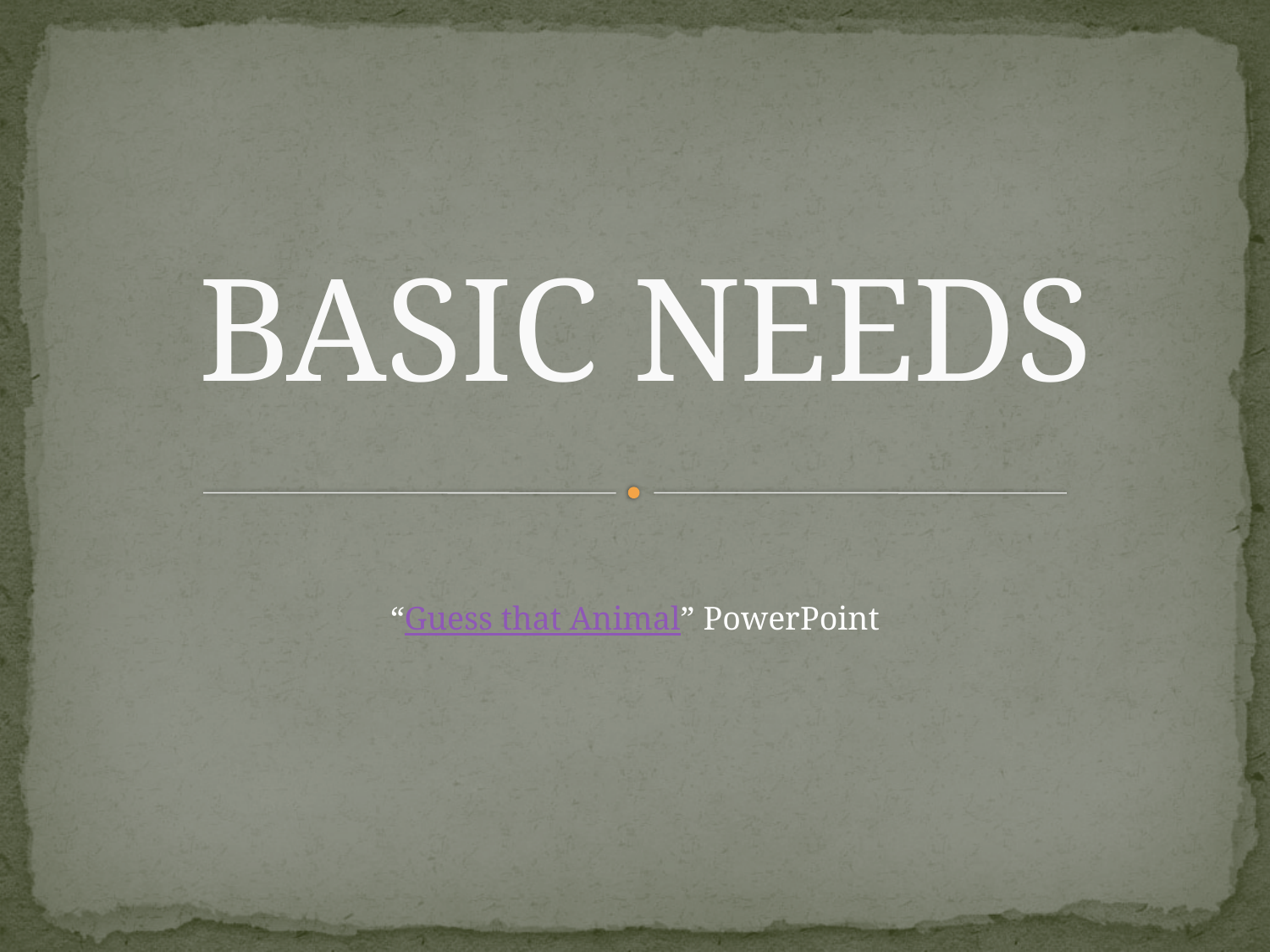

# BASIC NEEDS
“Guess that Animal” PowerPoint